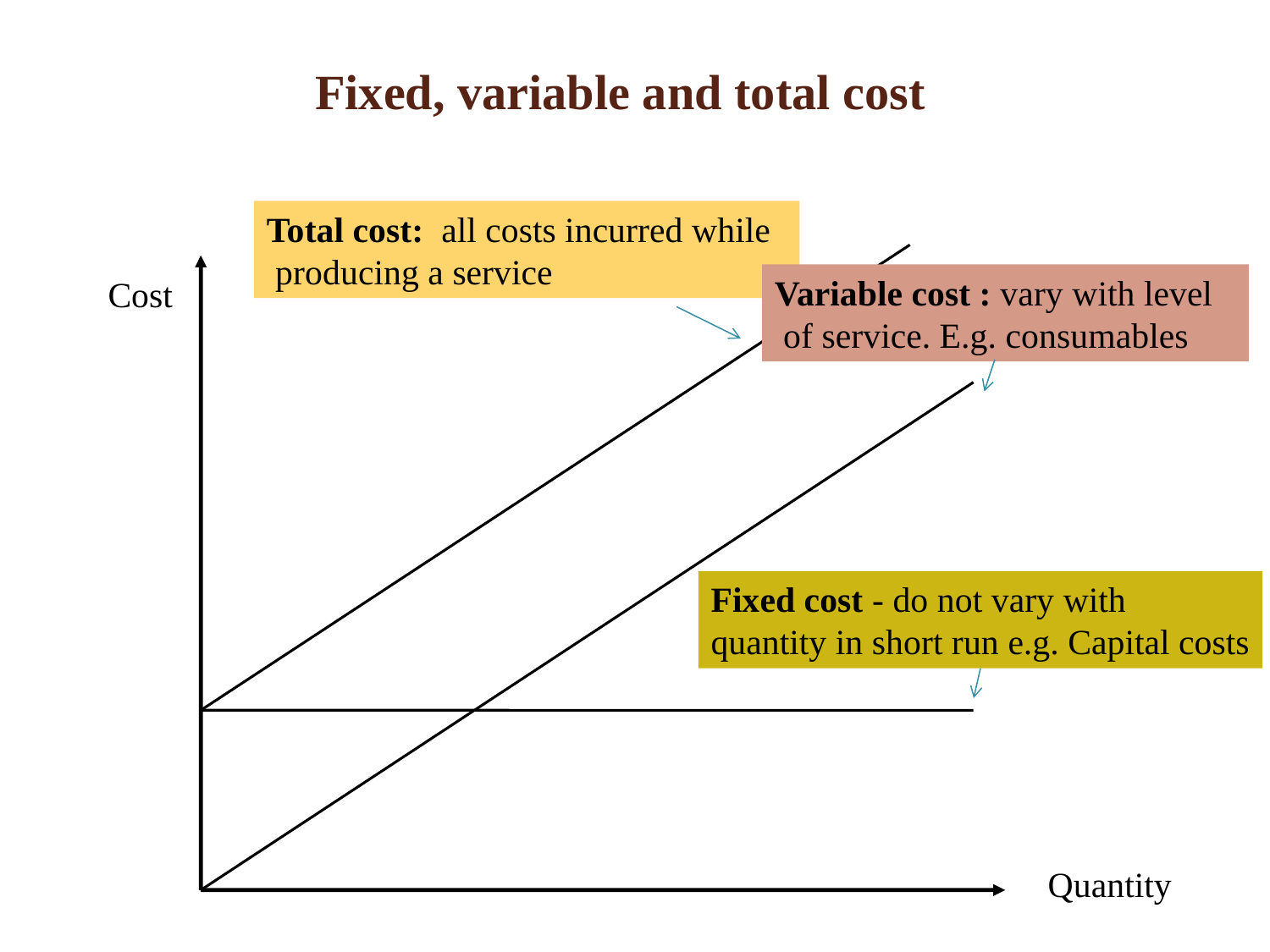

# Fixed, variable and total cost
Total cost:  all costs incurred while
 producing a service

Variable cost : vary with level
 of service. E.g. consumables
Cost

Fixed cost - do not vary with
quantity in short run e.g. Capital costs

Quantity